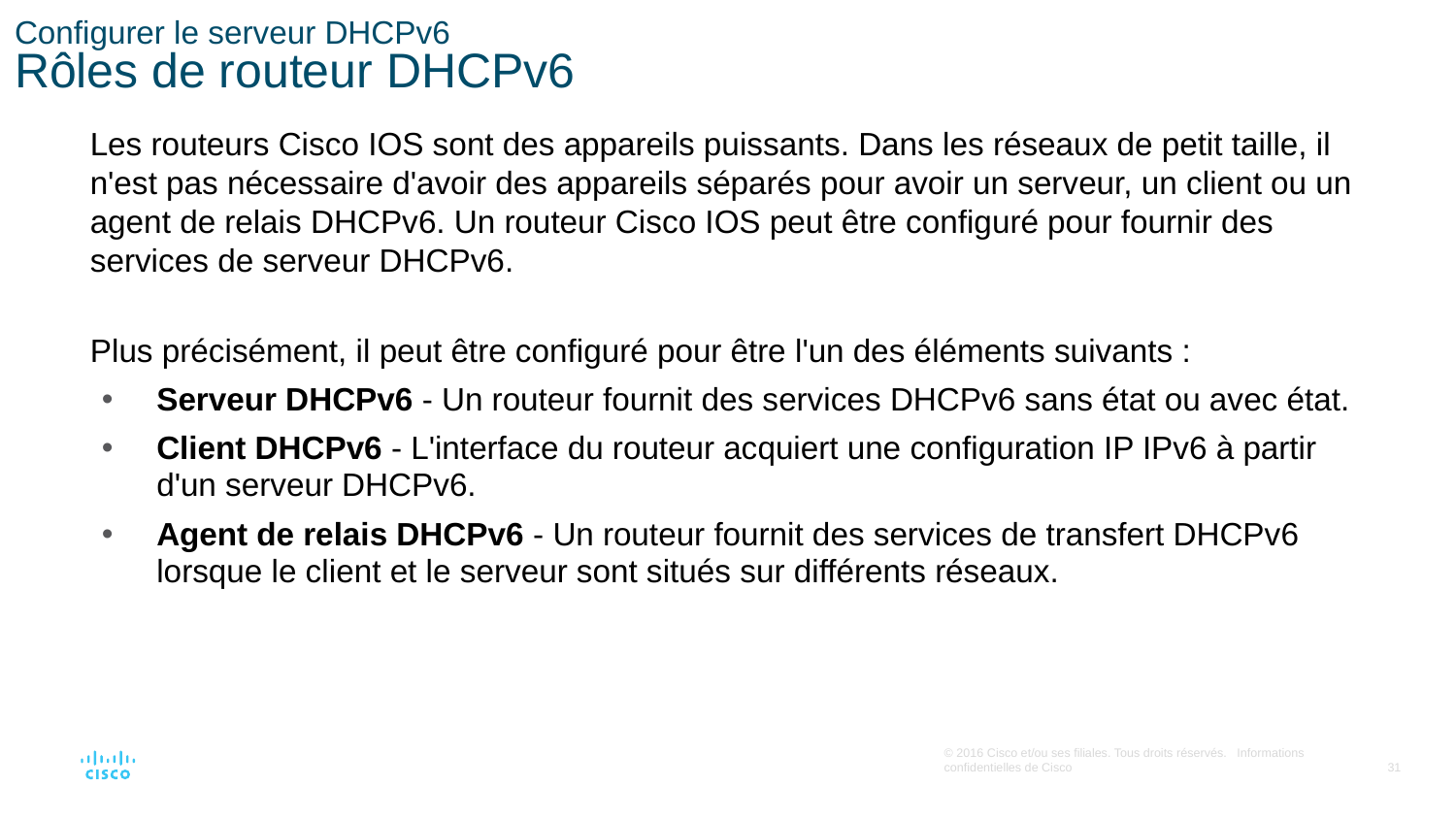

# Configurer le serveur DHCPv6 Rôles de routeur DHCPv6
Les routeurs Cisco IOS sont des appareils puissants. Dans les réseaux de petit taille, il n'est pas nécessaire d'avoir des appareils séparés pour avoir un serveur, un client ou un agent de relais DHCPv6. Un routeur Cisco IOS peut être configuré pour fournir des services de serveur DHCPv6.

Plus précisément, il peut être configuré pour être l'un des éléments suivants :
Serveur DHCPv6 - Un routeur fournit des services DHCPv6 sans état ou avec état.
Client DHCPv6 - L'interface du routeur acquiert une configuration IP IPv6 à partir d'un serveur DHCPv6.
Agent de relais DHCPv6 - Un routeur fournit des services de transfert DHCPv6 lorsque le client et le serveur sont situés sur différents réseaux.